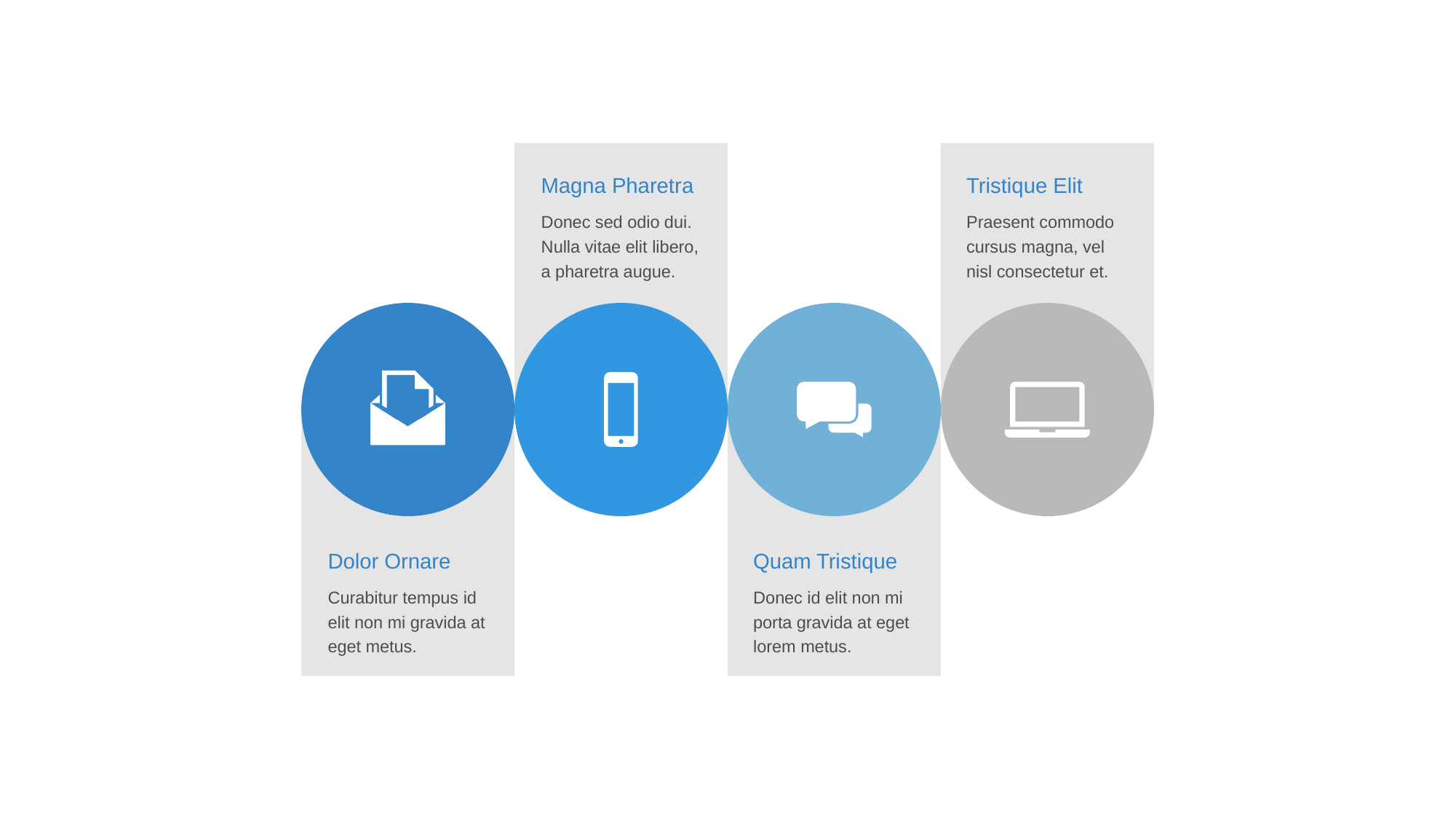

Magna Pharetra
Donec sed odio dui. Nulla vitae elit libero, a pharetra augue.

Tristique Elit
Praesent commodo cursus magna, vel nisl consectetur et.

Dolor Ornare
Curabitur tempus id elit non mi gravida at eget metus.

Quam Tristique
Donec id elit non mi porta gravida at eget lorem metus.